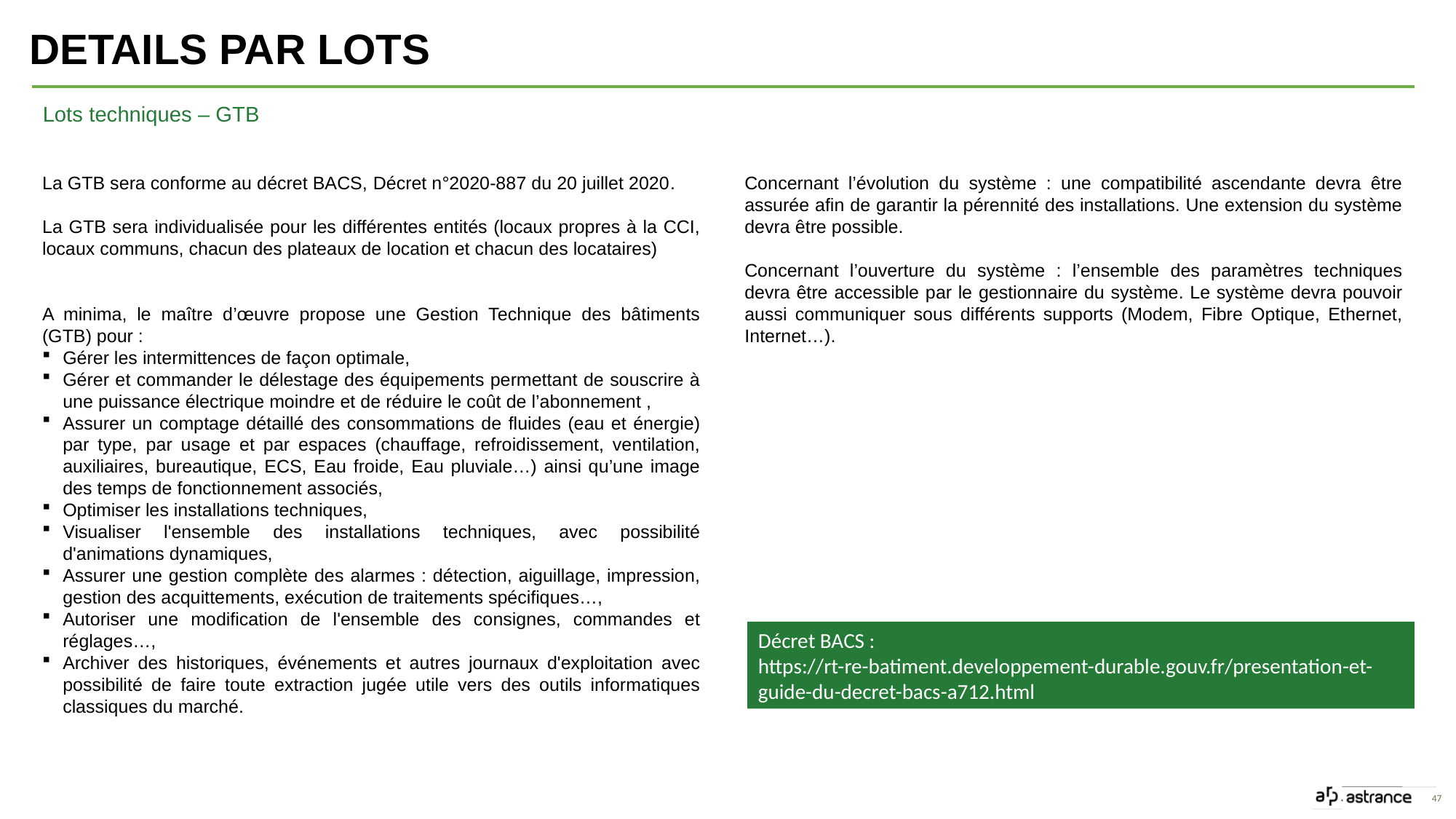

Details par lots
Lots techniques – GTB
La GTB sera conforme au décret BACS, Décret n°2020-887 du 20 juillet 2020.

La GTB sera individualisée pour les différentes entités (locaux propres à la CCI, locaux communs, chacun des plateaux de location et chacun des locataires)

A minima, le maître d’œuvre propose une Gestion Technique des bâtiments (GTB) pour :
Gérer les intermittences de façon optimale,
Gérer et commander le délestage des équipements permettant de souscrire à une puissance électrique moindre et de réduire le coût de l’abonnement ,
Assurer un comptage détaillé des consommations de fluides (eau et énergie) par type, par usage et par espaces (chauffage, refroidissement, ventilation, auxiliaires, bureautique, ECS, Eau froide, Eau pluviale…) ainsi qu’une image des temps de fonctionnement associés,
Optimiser les installations techniques,
Visualiser l'ensemble des installations techniques, avec possibilité d'animations dynamiques,
Assurer une gestion complète des alarmes : détection, aiguillage, impression, gestion des acquittements, exécution de traitements spécifiques…,
Autoriser une modification de l'ensemble des consignes, commandes et réglages…,
Archiver des historiques, événements et autres journaux d'exploitation avec possibilité de faire toute extraction jugée utile vers des outils informatiques classiques du marché.

Concernant l’évolution du système : une compatibilité ascendante devra être assurée afin de garantir la pérennité des installations. Une extension du système devra être possible.

Concernant l’ouverture du système : l’ensemble des paramètres techniques devra être accessible par le gestionnaire du système. Le système devra pouvoir aussi communiquer sous différents supports (Modem, Fibre Optique, Ethernet, Internet…).

Décret BACS : https://rt-re-batiment.developpement-durable.gouv.fr/presentation-et-guide-du-decret-bacs-a712.html
47